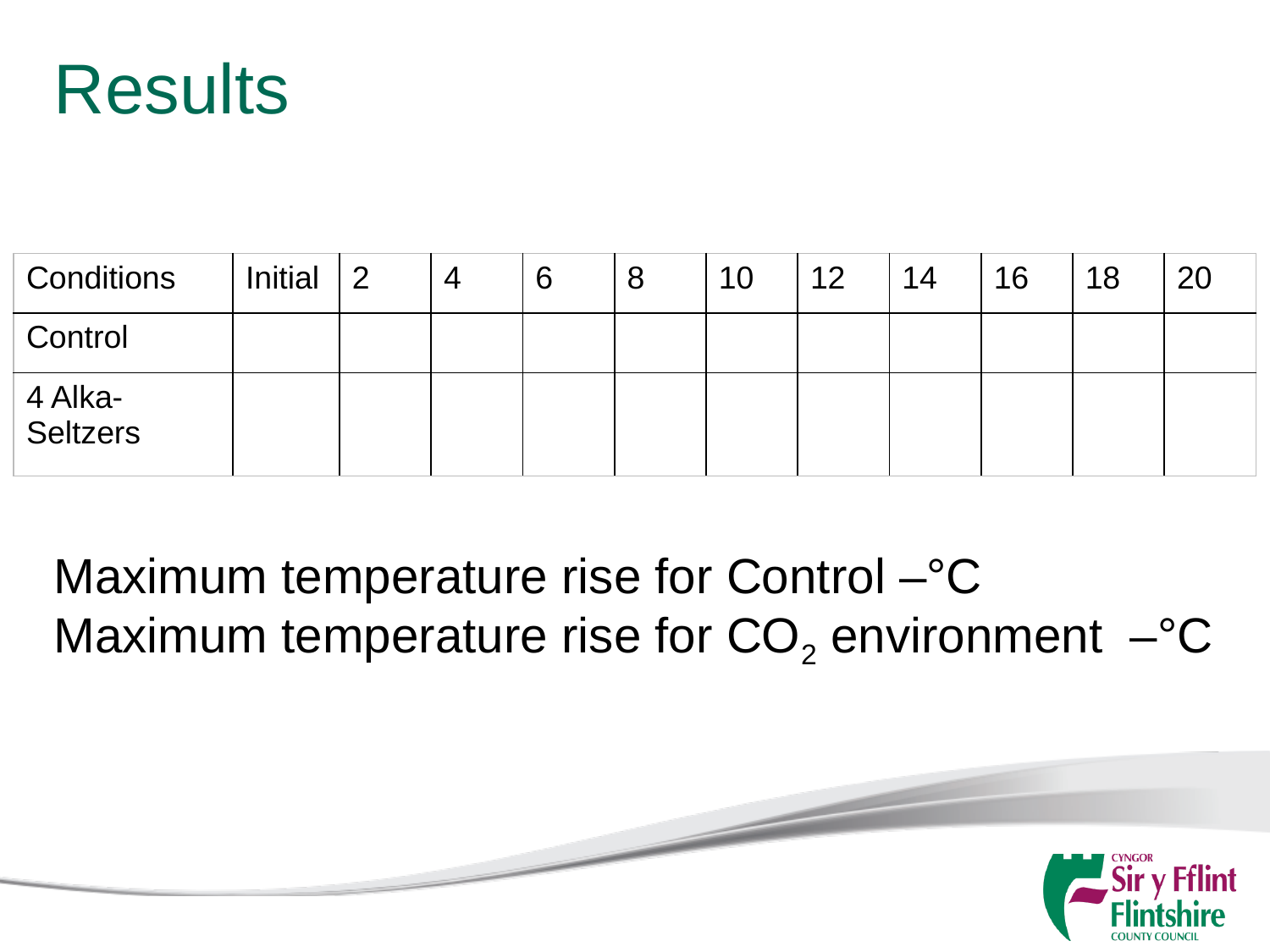

# Results
| Conditions | Initial | 2 | 4 | 6 | 8 | 10 | 12 | 14 | 16 | 18 | 20 |
| --- | --- | --- | --- | --- | --- | --- | --- | --- | --- | --- | --- |
| Control |  |  |  |  |  |  |  |  |  |  |  |
| 4 Alka-Seltzers |  |  |  |  |  |  |  |  |  |  |  |
Maximum temperature rise for Control –°C
Maximum temperature rise for CO2 environment  –°C